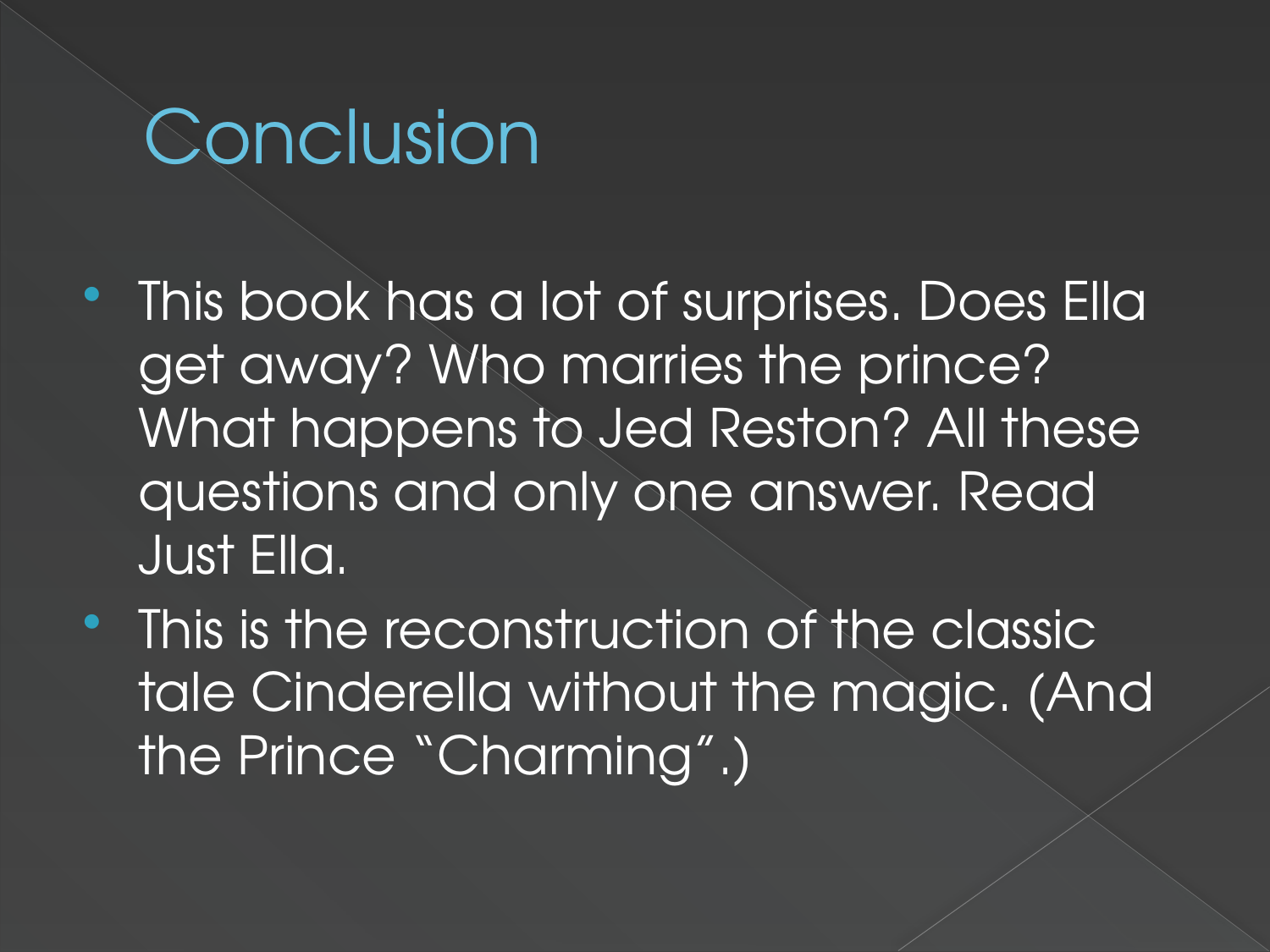

# Conclusion
This book has a lot of surprises. Does Ella get away? Who marries the prince? What happens to Jed Reston? All these questions and only one answer. Read Just Ella.
This is the reconstruction of the classic tale Cinderella without the magic. (And the Prince “Charming”.)